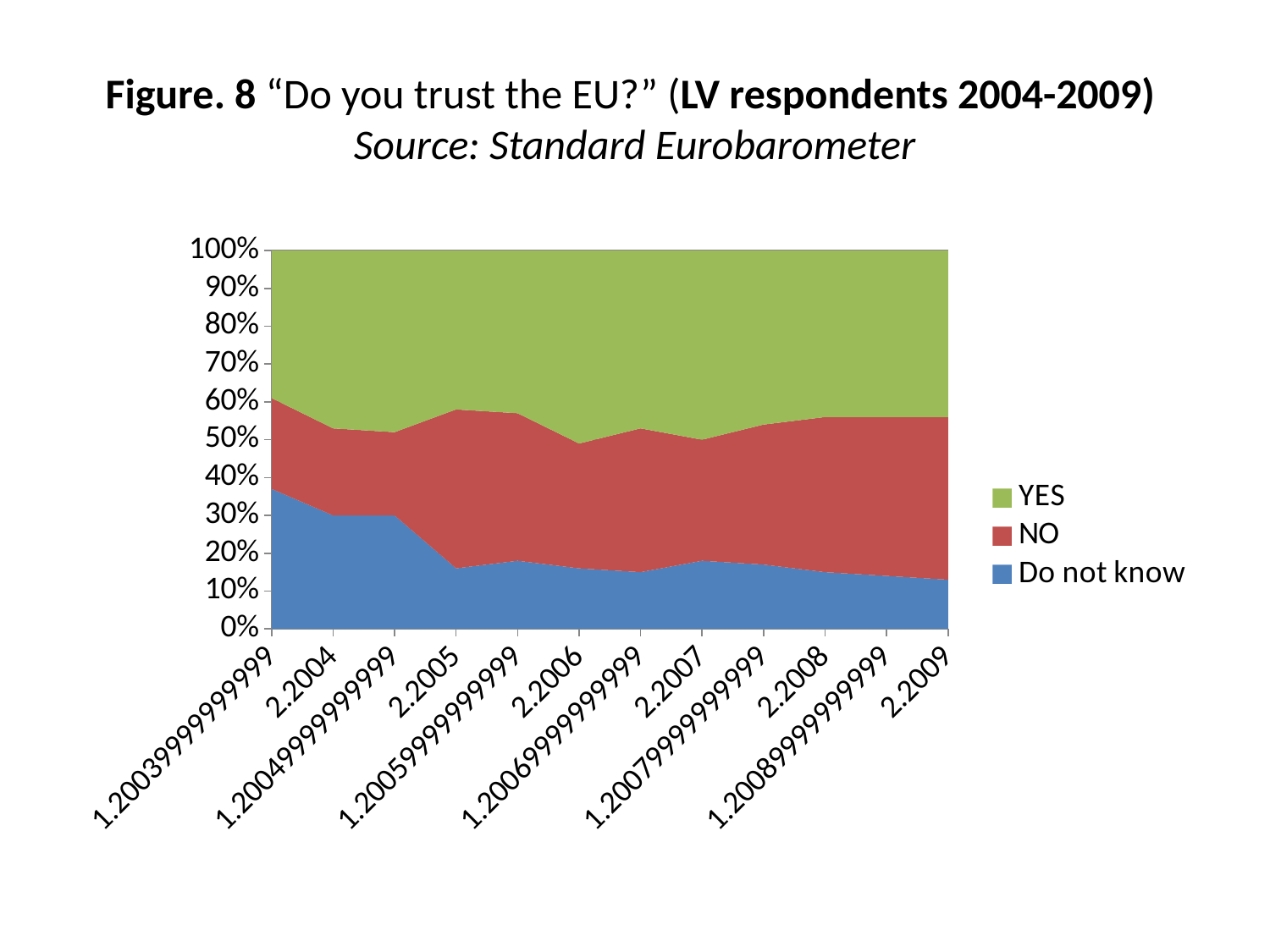

# Figure. 8 “Do you trust the EU?” (LV respondents 2004-2009) Source: Standard Eurobarometer

### Chart

| Category | Do not know | NO | YES |
|---|---|---|---|
| 1.2003999999999933 | 37.0 | 24.0 | 39.0 |
| 2.2004000000000001 | 30.0 | 23.0 | 47.0 |
| 1.2004999999999932 | 30.0 | 22.0 | 48.0 |
| 2.2004999999999999 | 16.0 | 42.0 | 42.0 |
| 1.2005999999999932 | 18.0 | 39.0 | 43.0 |
| 2.2006000000000001 | 16.0 | 33.0 | 51.0 |
| 1.2006999999999928 | 15.0 | 38.0 | 47.0 |
| 2.2006999999999999 | 18.0 | 32.0 | 50.0 |
| 1.2007999999999928 | 17.0 | 37.0 | 46.0 |
| 2.2008000000000001 | 15.0 | 41.0 | 44.0 |
| 1.2008999999999928 | 14.0 | 42.0 | 44.0 |
| 2.2008999999999999 | 13.0 | 43.0 | 44.0 |